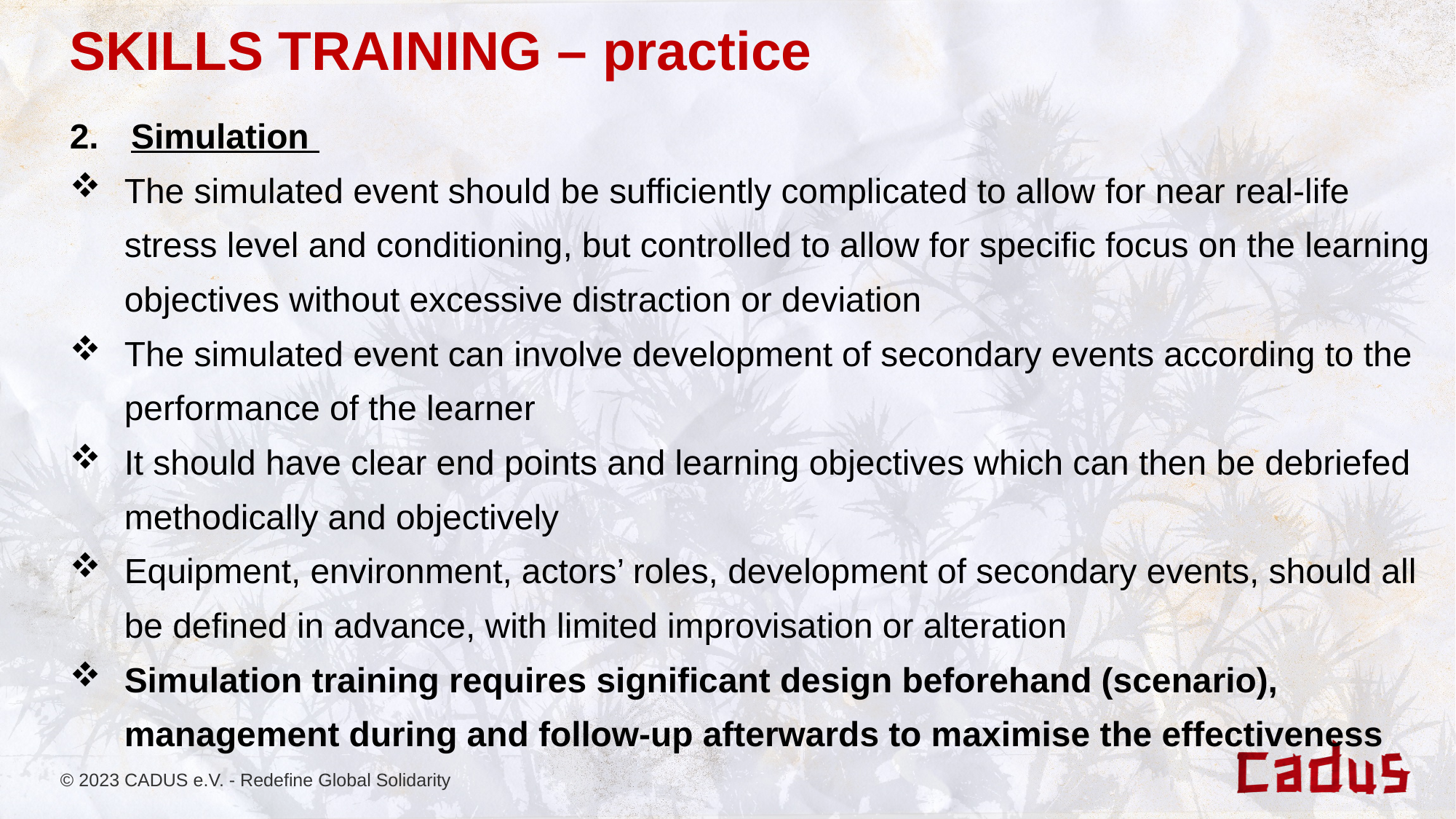

SKILLS TRAINING – practice

Simulation
The simulated event should be sufficiently complicated to allow for near real-life stress level and conditioning, but controlled to allow for specific focus on the learning objectives without excessive distraction or deviation
The simulated event can involve development of secondary events according to the performance of the learner
It should have clear end points and learning objectives which can then be debriefed methodically and objectively
Equipment, environment, actors’ roles, development of secondary events, should all be defined in advance, with limited improvisation or alteration
Simulation training requires significant design beforehand (scenario), management during and follow-up afterwards to maximise the effectiveness